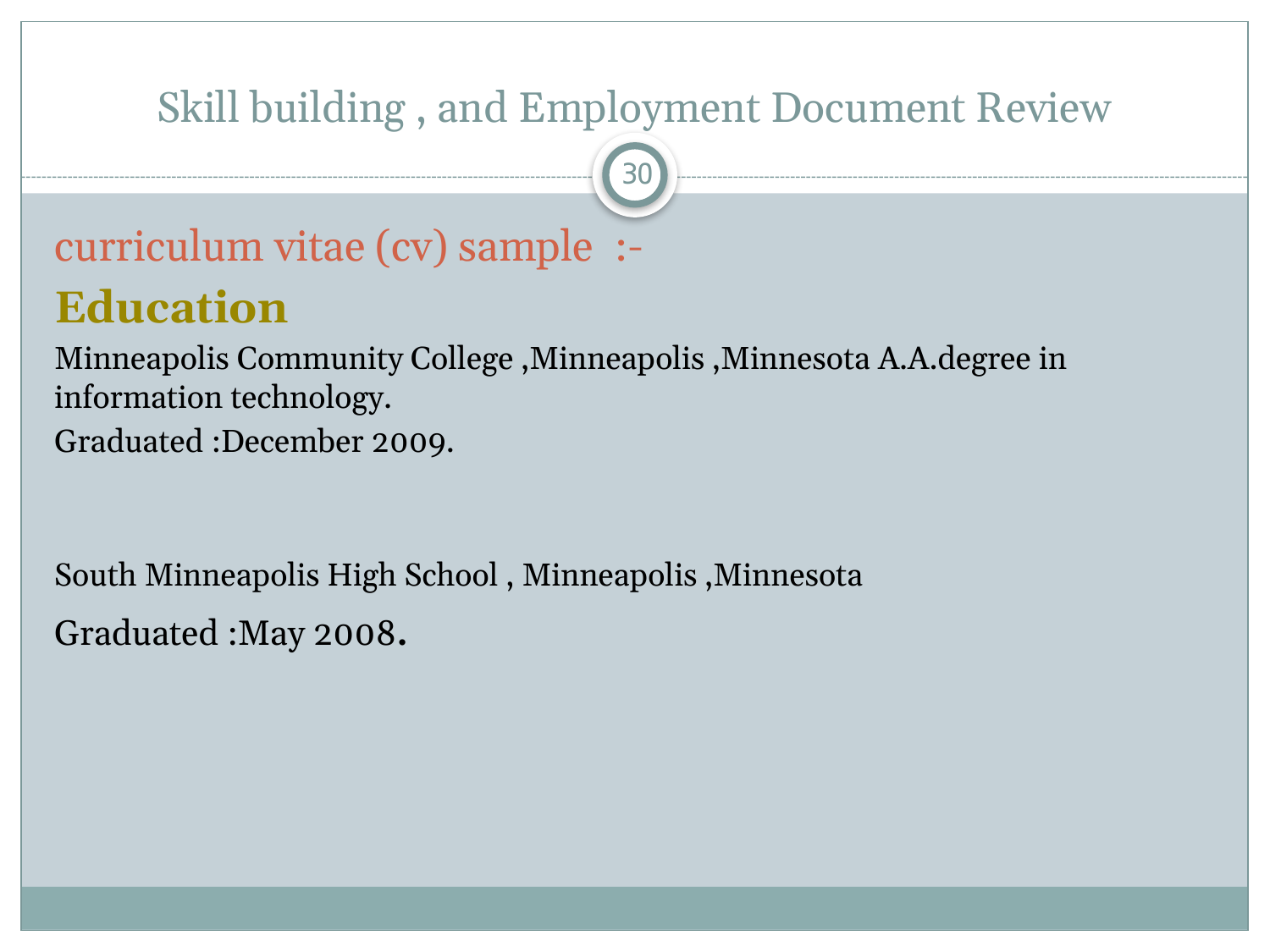

# Skill building , and Employment Document Review
30
curriculum vitae (cv) sample  :-
Education
Minneapolis Community College ,Minneapolis ,Minnesota A.A.degree in information technology.
Graduated :December 2009.

South Minneapolis High School , Minneapolis ,Minnesota
Graduated :May 2008.